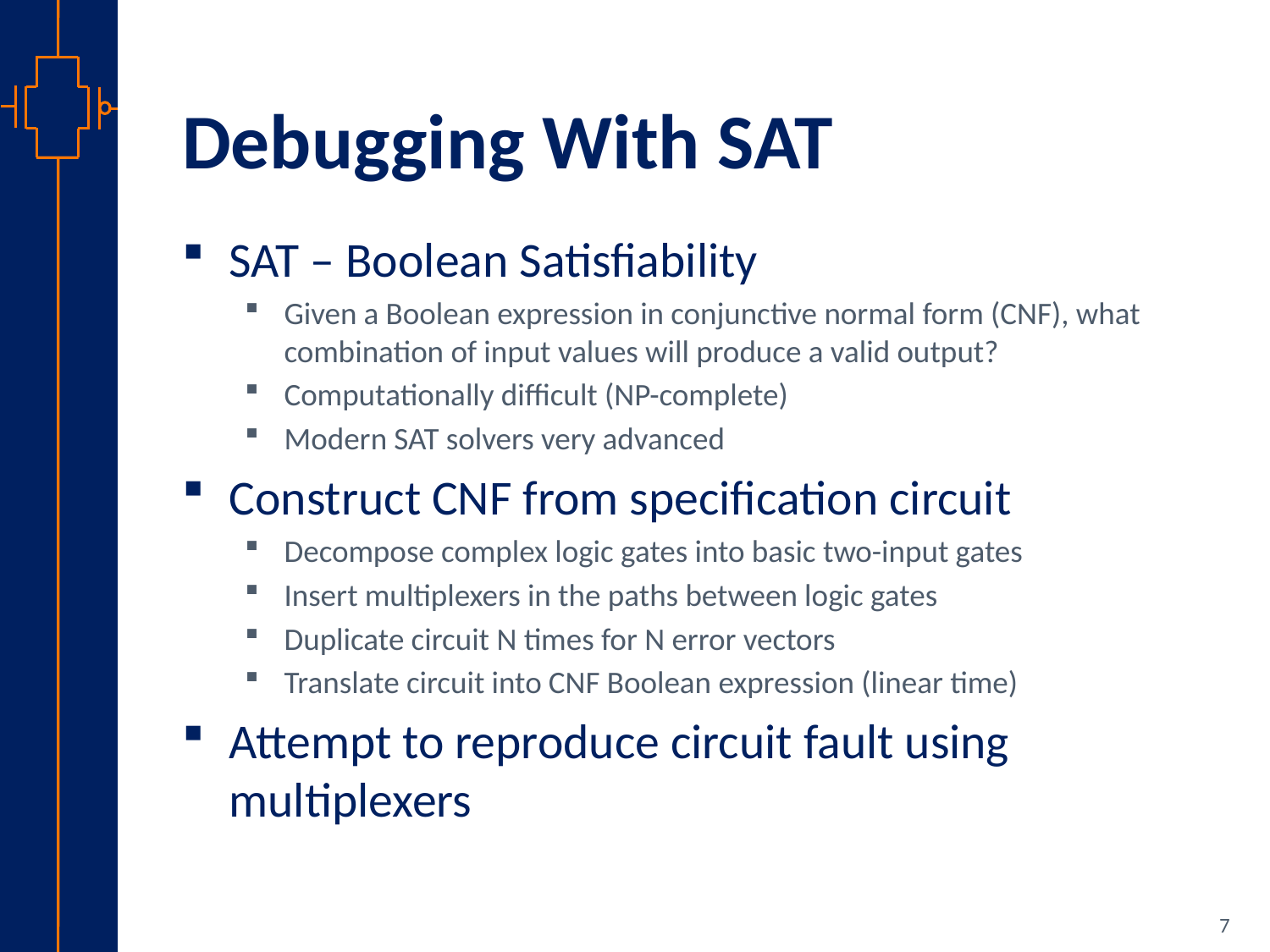

# Debugging With SAT
SAT – Boolean Satisfiability
Given a Boolean expression in conjunctive normal form (CNF), what combination of input values will produce a valid output?
Computationally difficult (NP-complete)
Modern SAT solvers very advanced
Construct CNF from specification circuit
Decompose complex logic gates into basic two-input gates
Insert multiplexers in the paths between logic gates
Duplicate circuit N times for N error vectors
Translate circuit into CNF Boolean expression (linear time)
Attempt to reproduce circuit fault using multiplexers

7